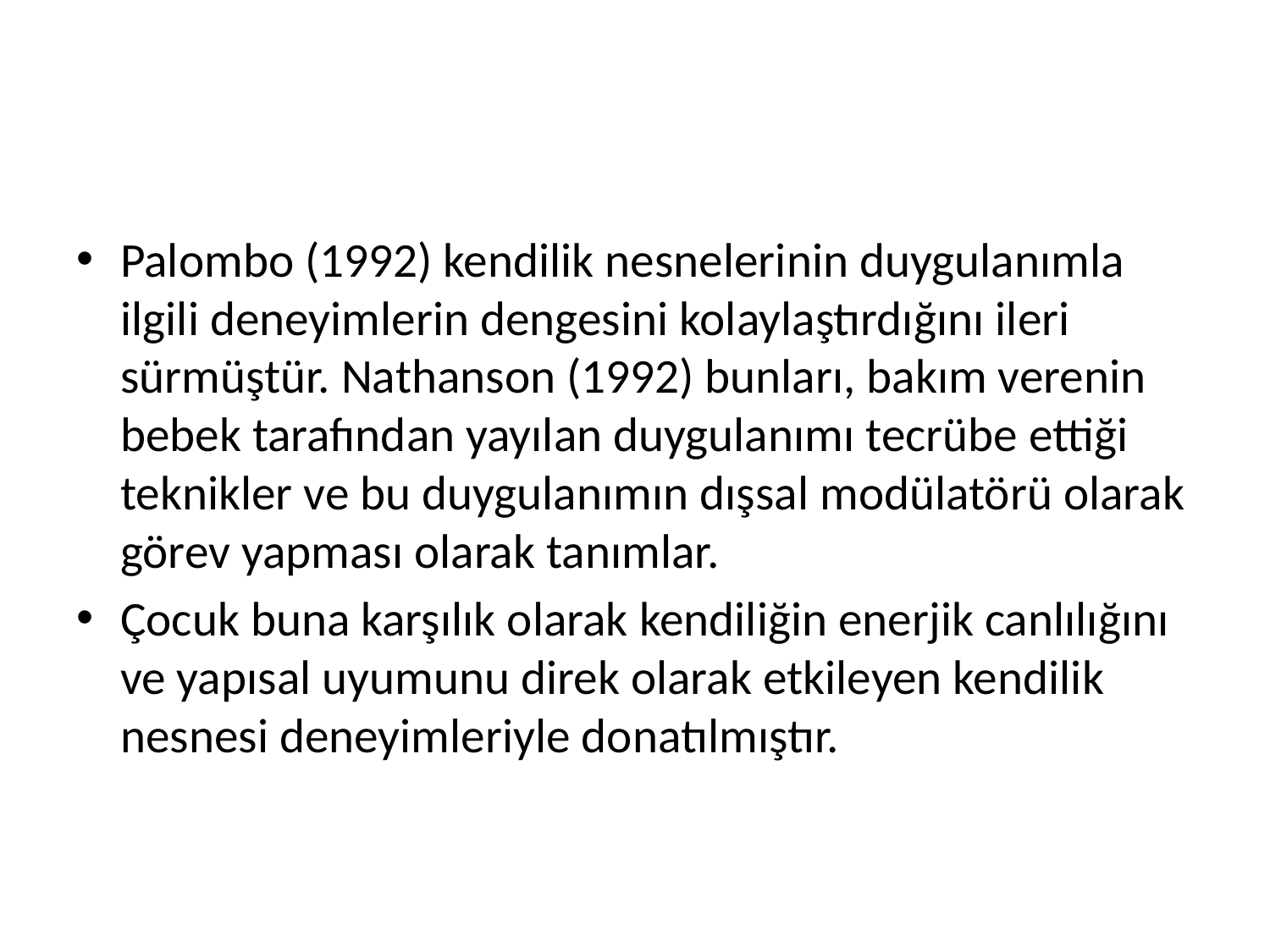

#
Palombo (1992) kendilik nesnelerinin duygulanımla ilgili deneyimlerin dengesini kolaylaştırdığını ileri sürmüştür. Nathanson (1992) bunları, bakım verenin bebek tarafından yayılan duygulanımı tecrübe ettiği teknikler ve bu duygulanımın dışsal modülatörü olarak görev yapması olarak tanımlar.
Çocuk buna karşılık olarak kendiliğin enerjik canlılığını ve yapısal uyumunu direk olarak etkileyen kendilik nesnesi deneyimleriyle donatılmıştır.